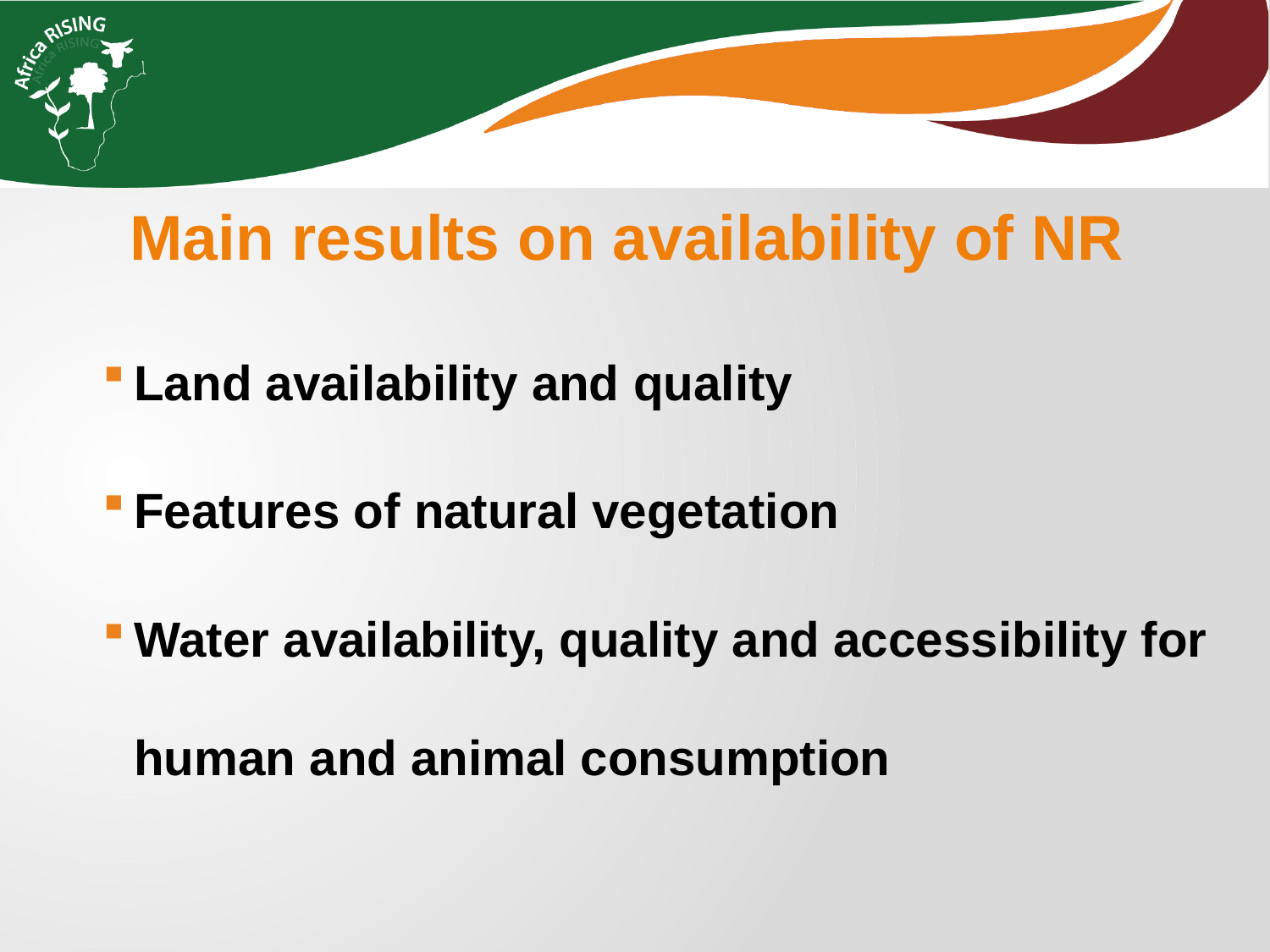

Main results on availability of NR
Land availability and quality
Features of natural vegetation
Water availability, quality and accessibility for human and animal consumption